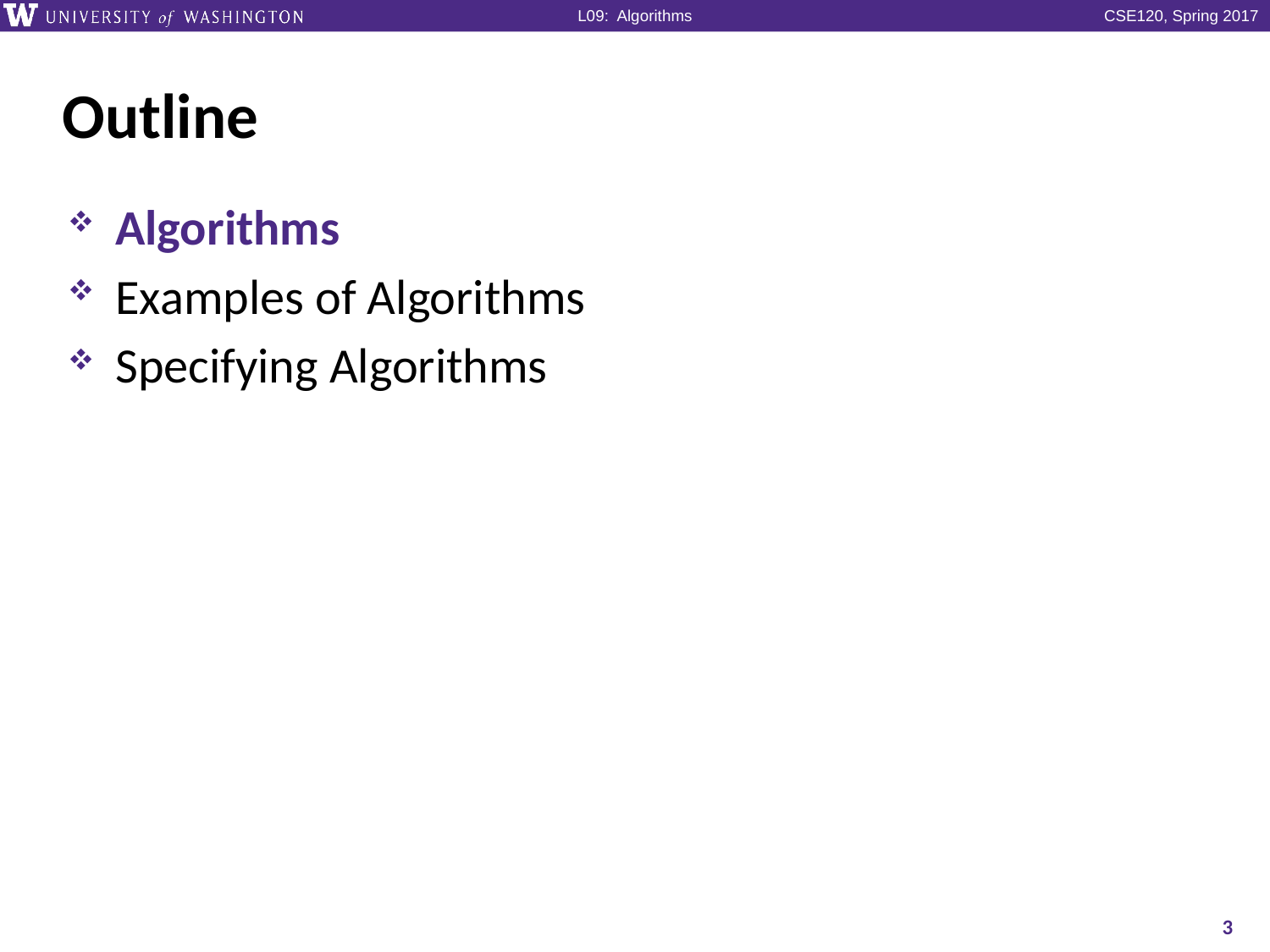

# Outline
Algorithms
Examples of Algorithms
Specifying Algorithms
3